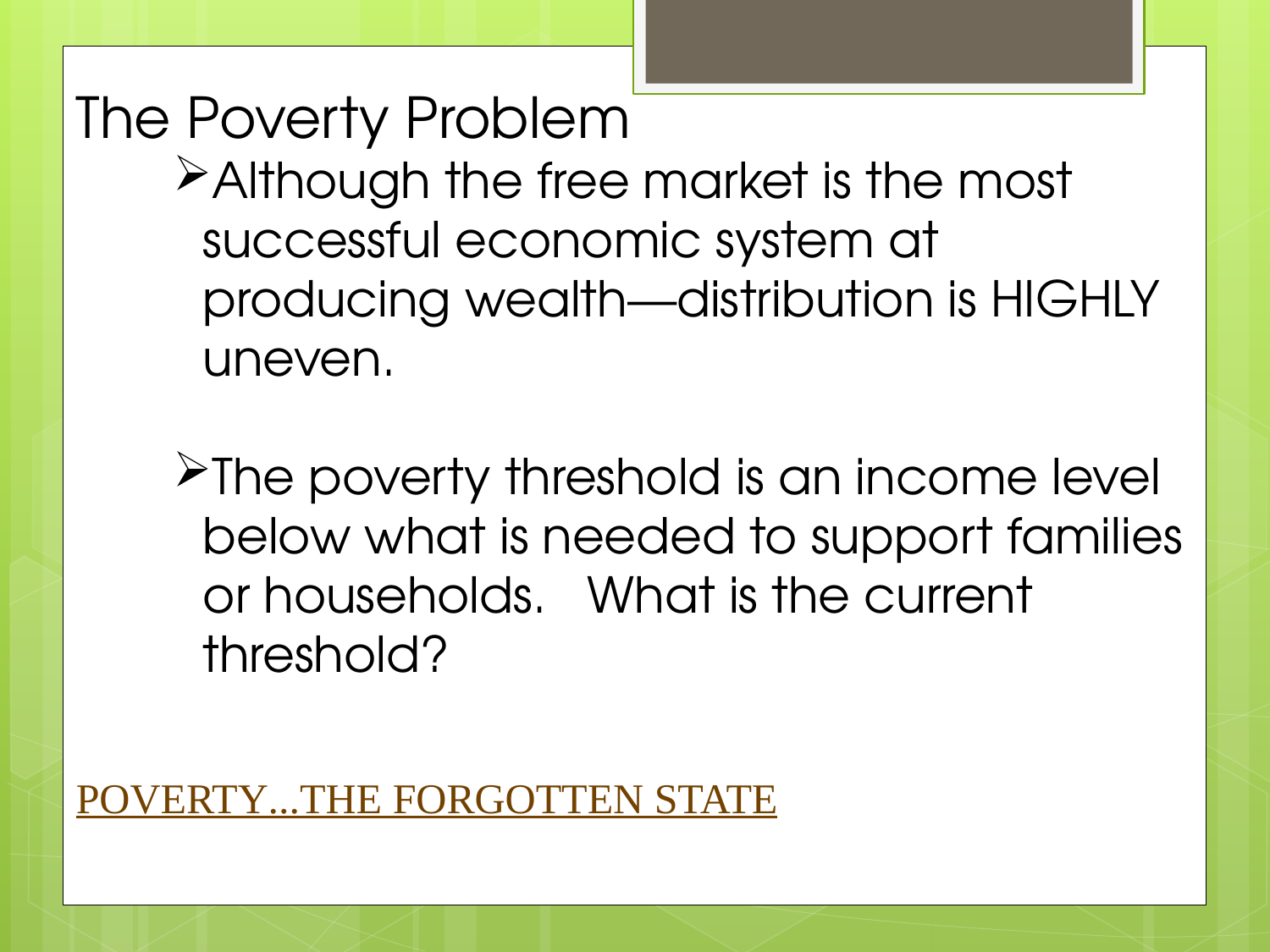

The Poverty Problem
Although the free market is the most successful economic system at producing wealth—distribution is HIGHLY uneven.

The poverty threshold is an income level below what is needed to support families or households.   What is the current threshold?

POVERTY...THE FORGOTTEN STATE